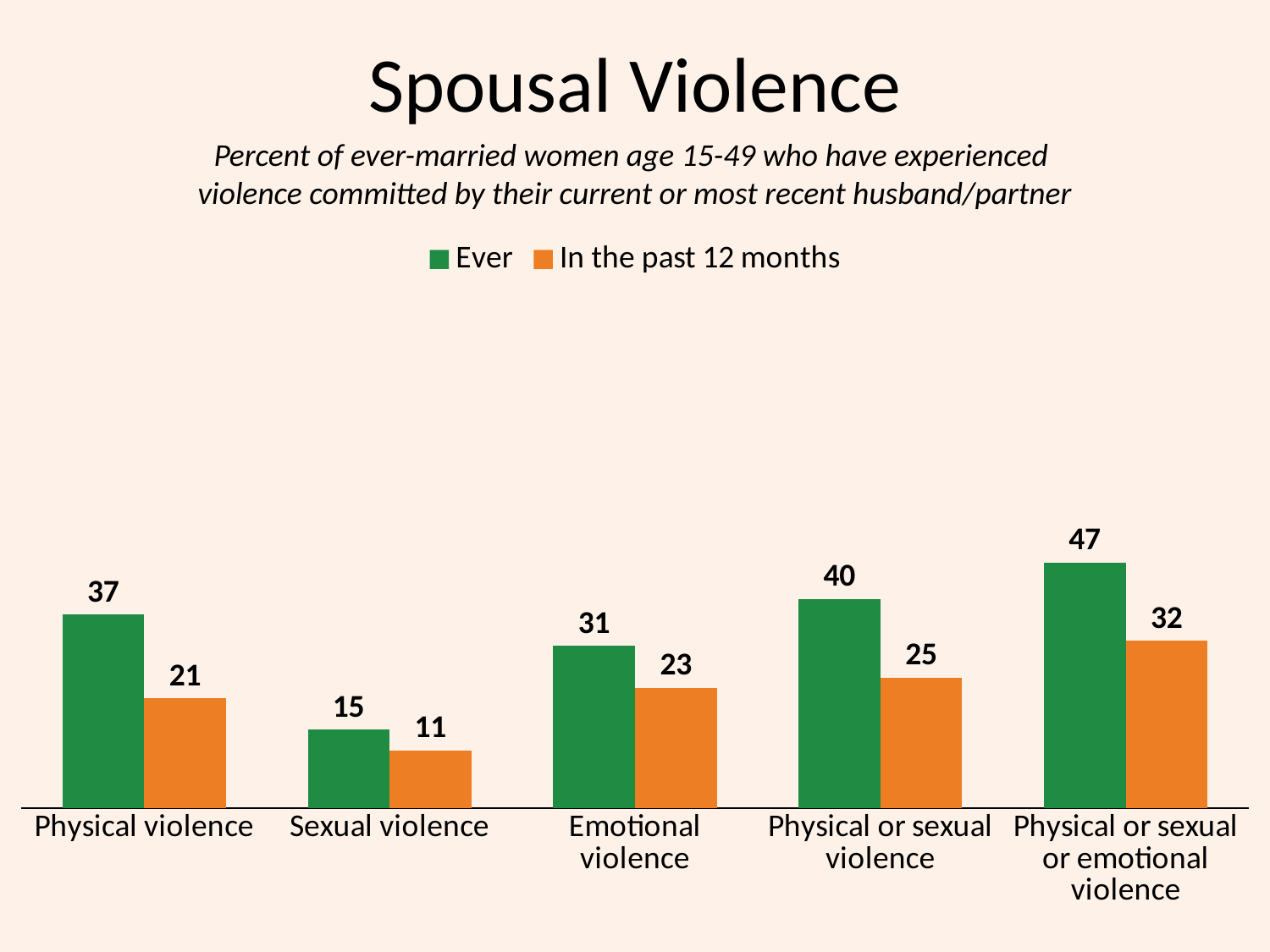

# Spousal Violence
Percent of ever-married women age 15-49 who have experienced
violence committed by their current or most recent husband/partner

### Chart

| Category | Ever | In the past 12 months |
|---|---|---|
| Physical violence | 37.0 | 21.0 |
| Sexual violence | 15.0 | 11.0 |
| Emotional violence | 31.0 | 23.0 |
| Physical or sexual violence | 40.0 | 25.0 |
| Physical or sexual or emotional violence | 47.0 | 32.0 |